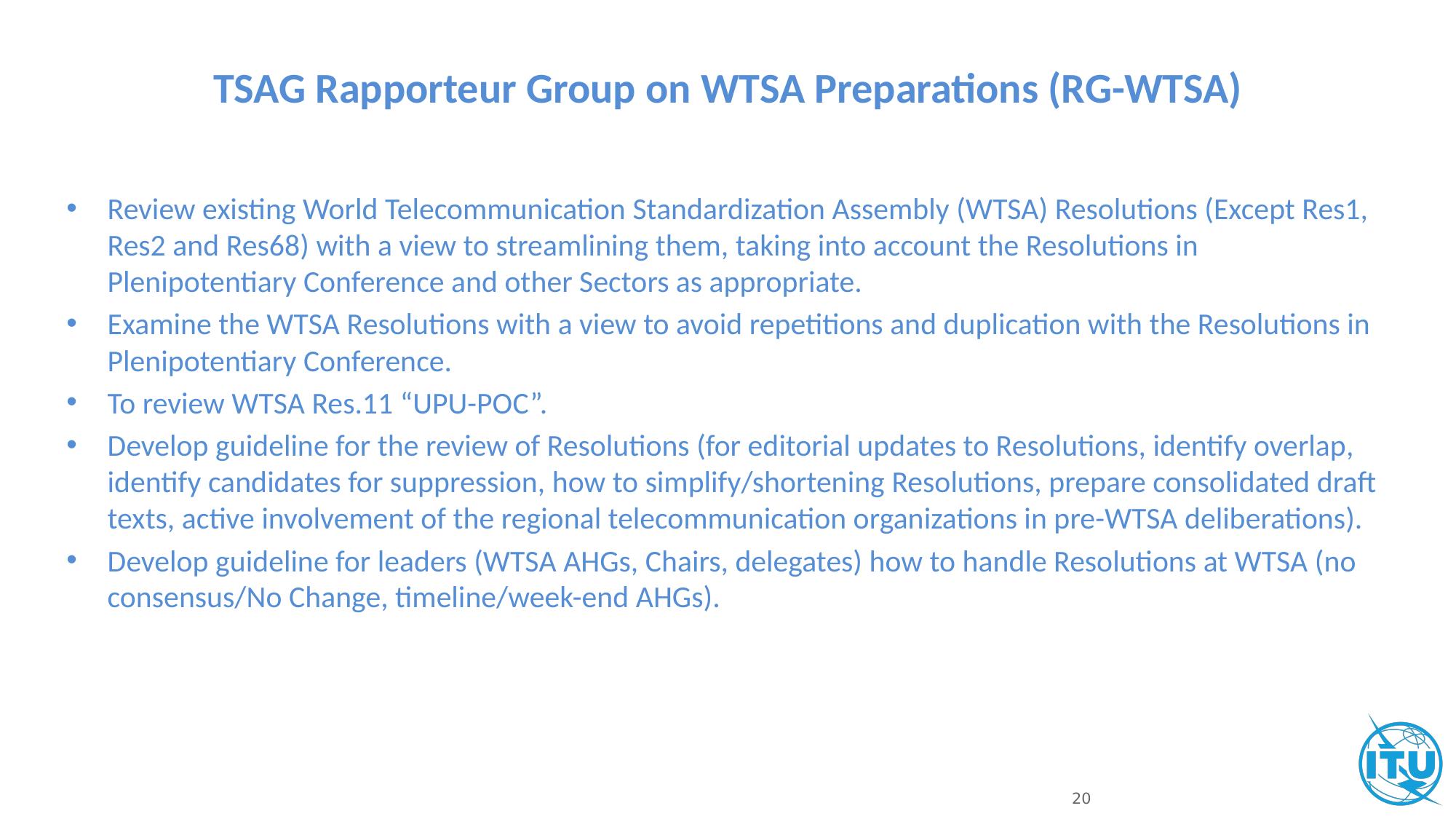

# TSAG Rapporteur Group on WTSA Preparations (RG-WTSA)
Review existing World Telecommunication Standardization Assembly (WTSA) Resolutions (Except Res1, Res2 and Res68) with a view to streamlining them, taking into account the Resolutions in Plenipotentiary Conference and other Sectors as appropriate.
Examine the WTSA Resolutions with a view to avoid repetitions and duplication with the Resolutions in Plenipotentiary Conference.
To review WTSA Res.11 “UPU-POC”.
Develop guideline for the review of Resolutions (for editorial updates to Resolutions, identify overlap, identify candidates for suppression, how to simplify/shortening Resolutions, prepare consolidated draft texts, active involvement of the regional telecommunication organizations in pre-WTSA deliberations).
Develop guideline for leaders (WTSA AHGs, Chairs, delegates) how to handle Resolutions at WTSA (no consensus/No Change, timeline/week-end AHGs).
20